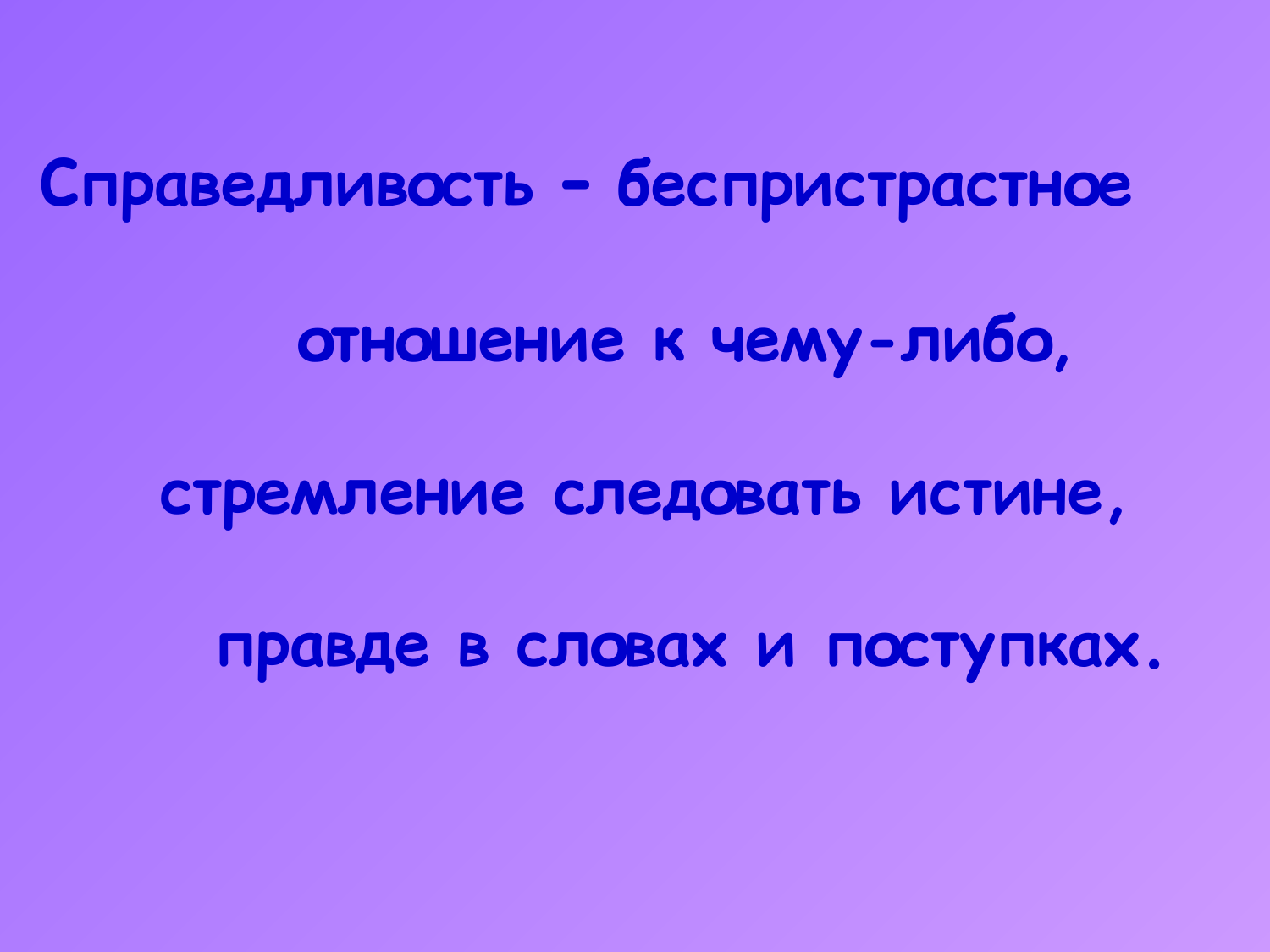

Справедливость – беспристрастное

          отношение к чему-либо,

     стремление следовать истине,

       правде в словах и поступках.